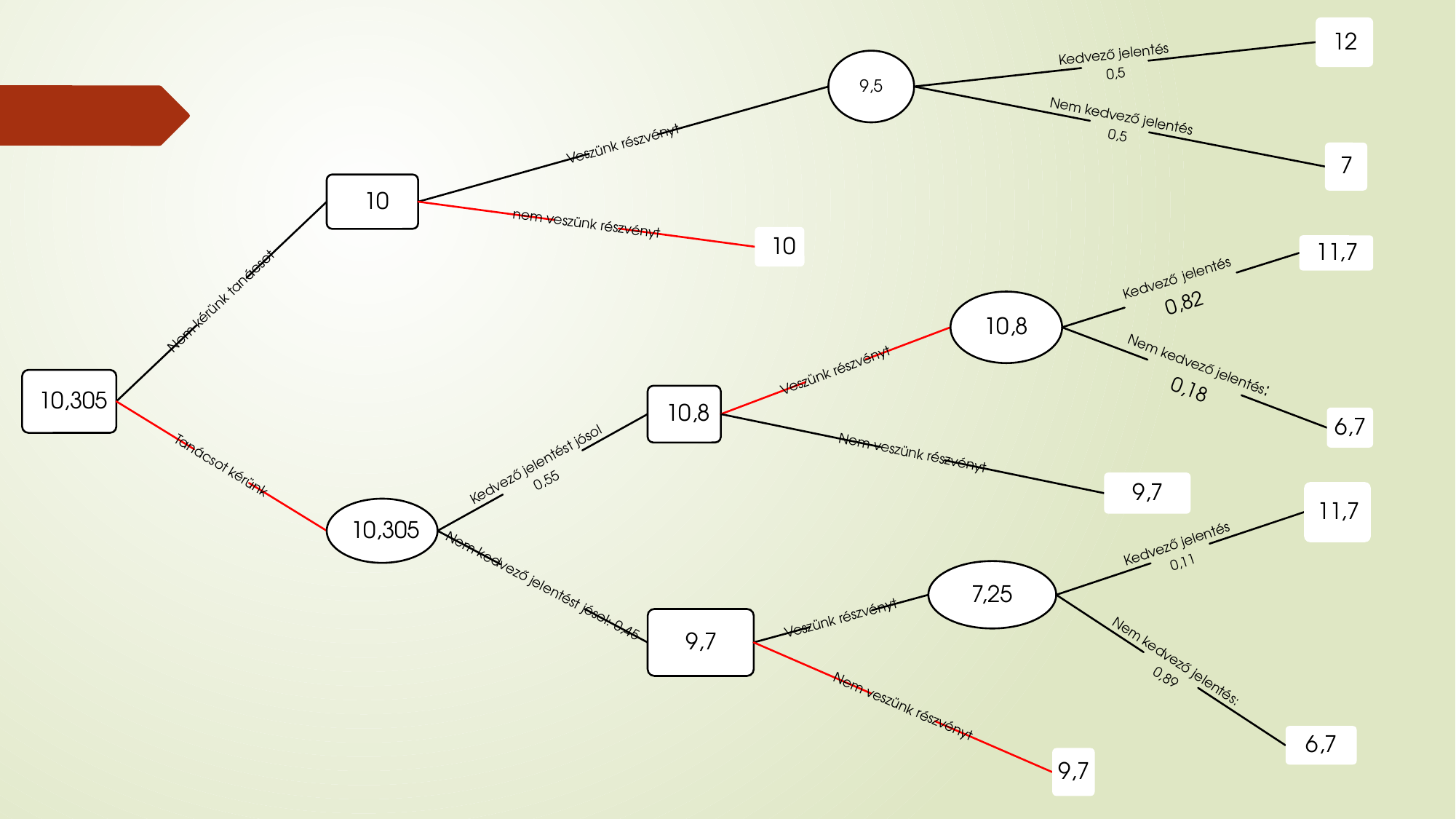

10,305
Nem kérünk tanácsot
 10
Veszünk részvényt
9,5
Kedvező jelentés
0,5
12
Nem kedvező jelentés
0,5
7
nem veszünk részvényt
 10
Tanácsot kérünk
 10,305
Kedvező jelentést jósol
0,55
 10,8
Veszünk részvényt
10,8
Kedvező jelentés
0,82
11,7
Nem kedvező jelentés:
0,18
6,7
Nem veszünk részvényt
9,7
Nem kedvező jelentést jósol: 0,45
9,7
Veszünk részvényt
7,25
Kedvező jelentés
0,11
11,7
Nem kedvező jelentés:
0,89
6,7
Nem veszünk részvényt
9,7